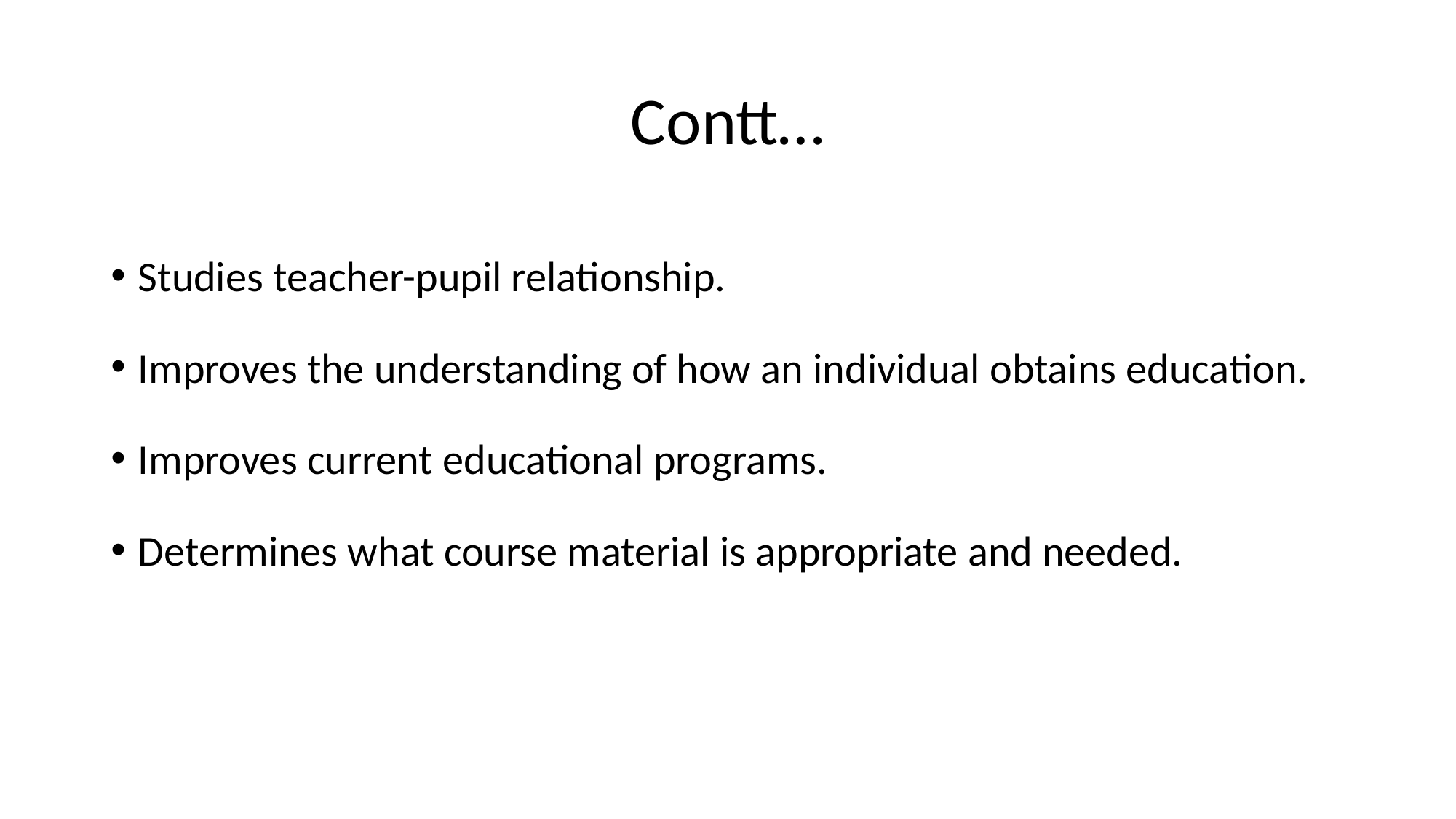

# Contt…
Studies teacher-pupil relationship.
Improves the understanding of how an individual obtains education.
Improves current educational programs.
Determines what course material is appropriate and needed.